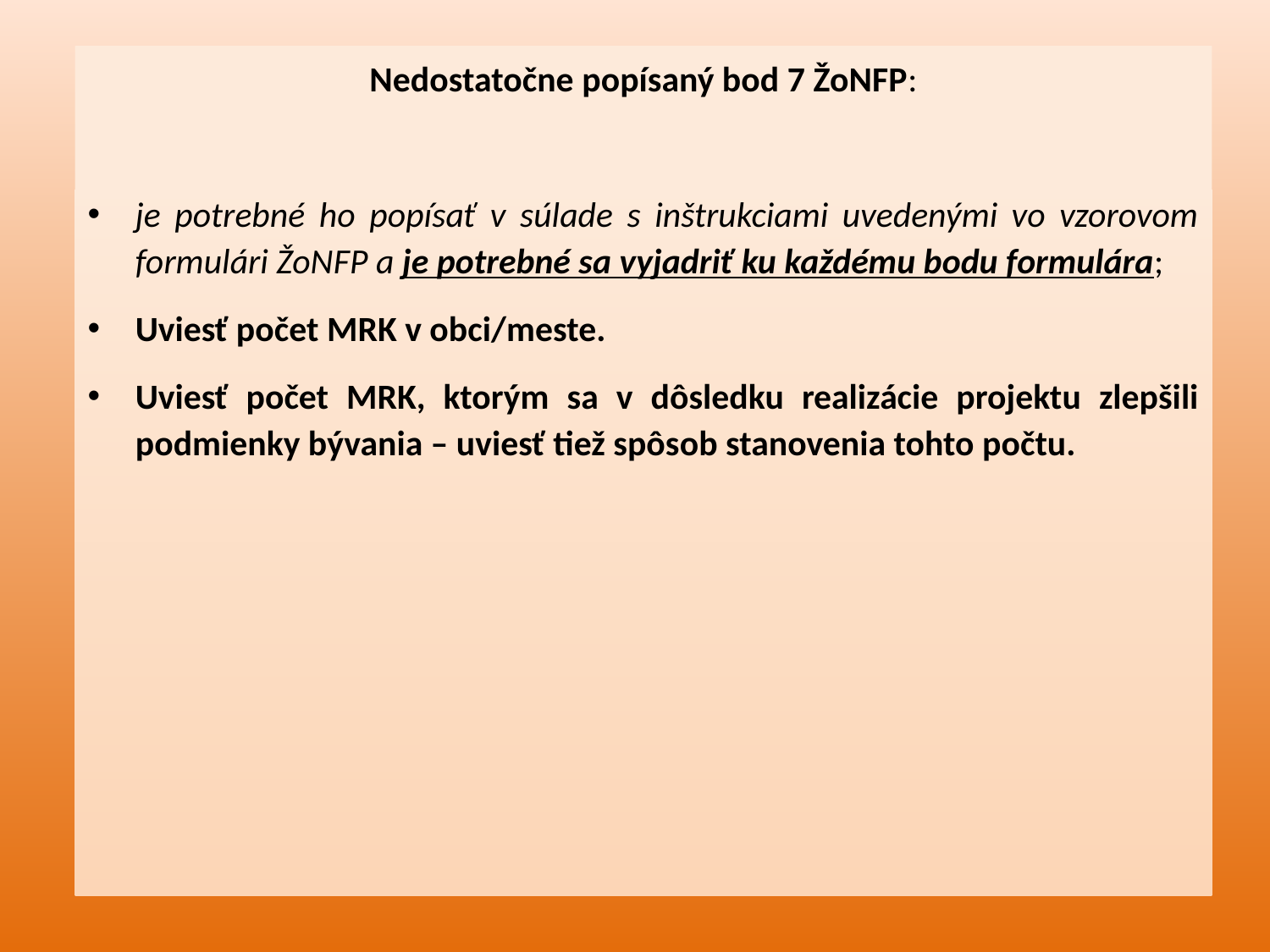

Nedostatočne popísaný bod 7 ŽoNFP:

je potrebné ho popísať v súlade s inštrukciami uvedenými vo vzorovom formulári ŽoNFP a je potrebné sa vyjadriť ku každému bodu formulára;
Uviesť počet MRK v obci/meste.
Uviesť počet MRK, ktorým sa v dôsledku realizácie projektu zlepšili podmienky bývania – uviesť tiež spôsob stanovenia tohto počtu.